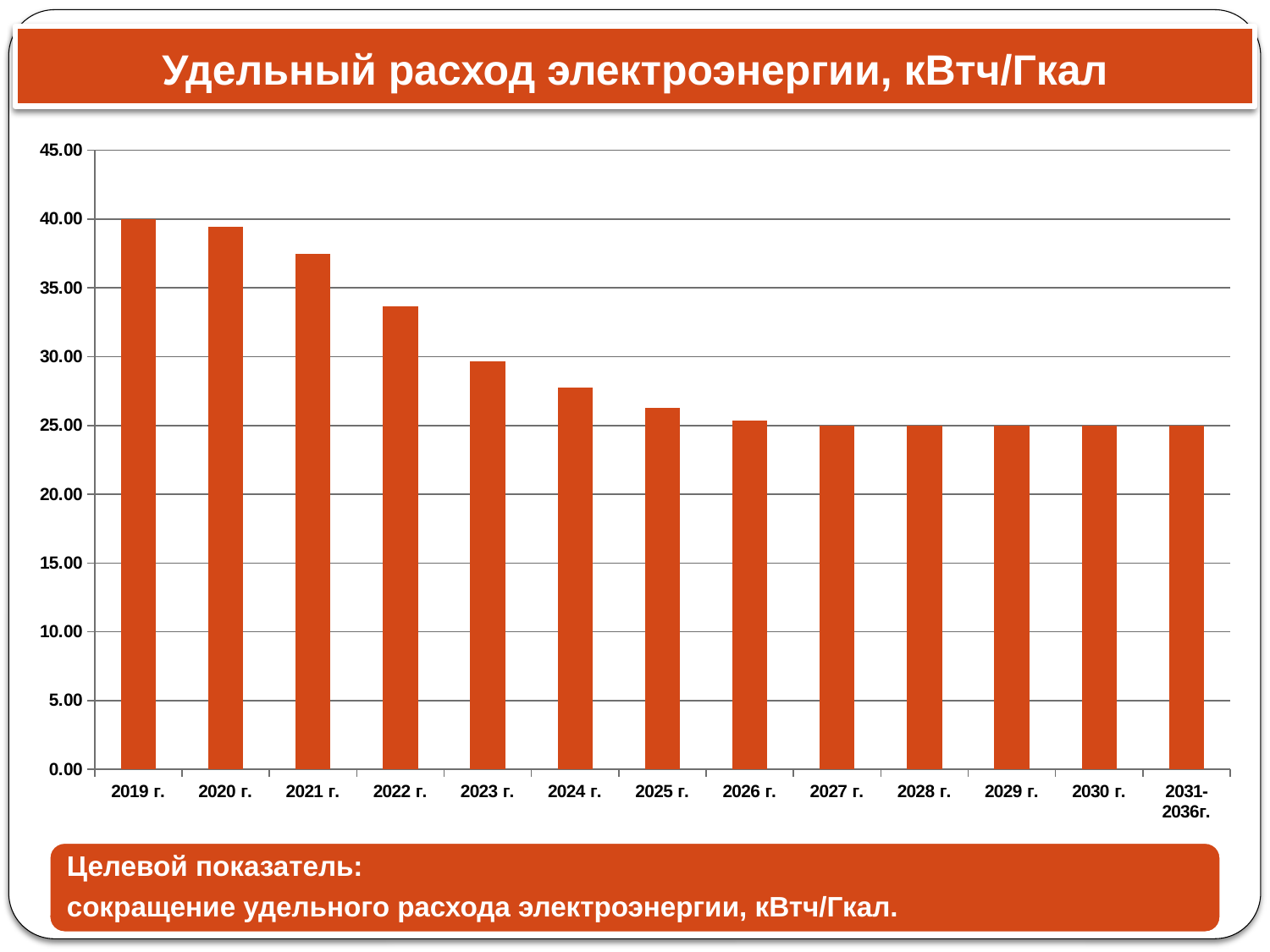

# Удельный расход электроэнергии, кВтч/Гкал

### Chart

| Category |  |
|---|---|
| 2019 г. | 39.96944643932916 |
| 2020 г. | 39.46099315517427 |
| 2021 г. | 37.47440386257949 |
| 2022 г. | 33.639580280840946 |
| 2023 г. | 29.65176013229544 |
| 2024 г. | 27.743655355380803 |
| 2025 г. | 26.264284527218937 |
| 2026 г. | 25.365965123966802 |
| 2027 г. | 25.013017286754902 |
| 2028 г. | 25.013017286754902 |
| 2029 г. | 25.013017286754902 |
| 2030 г. | 25.013017286754902 |
| 2031-2036г. | 25.013017286754902 |
Целевой показатель:
сокращение удельного расхода электроэнергии, кВтч/Гкал.